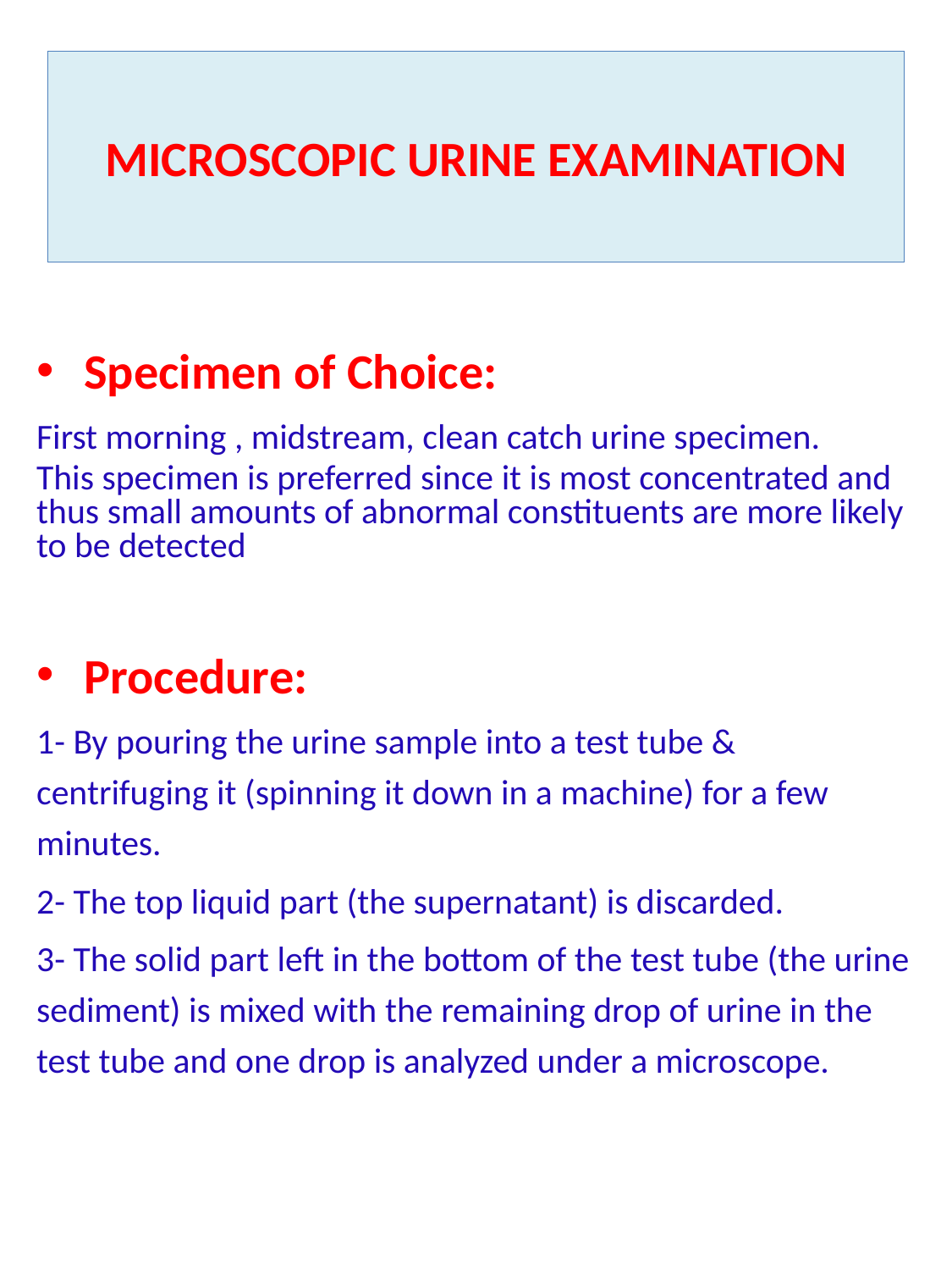

MICROSCOPIC URINE EXAMINATION

Specimen of Choice:

First morning , midstream, clean catch urine specimen.
This specimen is preferred since it is most concentrated and thus small amounts of abnormal constituents are more likely to be detected

Procedure:
1- By pouring the urine sample into a test tube & centrifuging it (spinning it down in a machine) for a few minutes.
2- The top liquid part (the supernatant) is discarded.
3- The solid part left in the bottom of the test tube (the urine sediment) is mixed with the remaining drop of urine in the test tube and one drop is analyzed under a microscope.